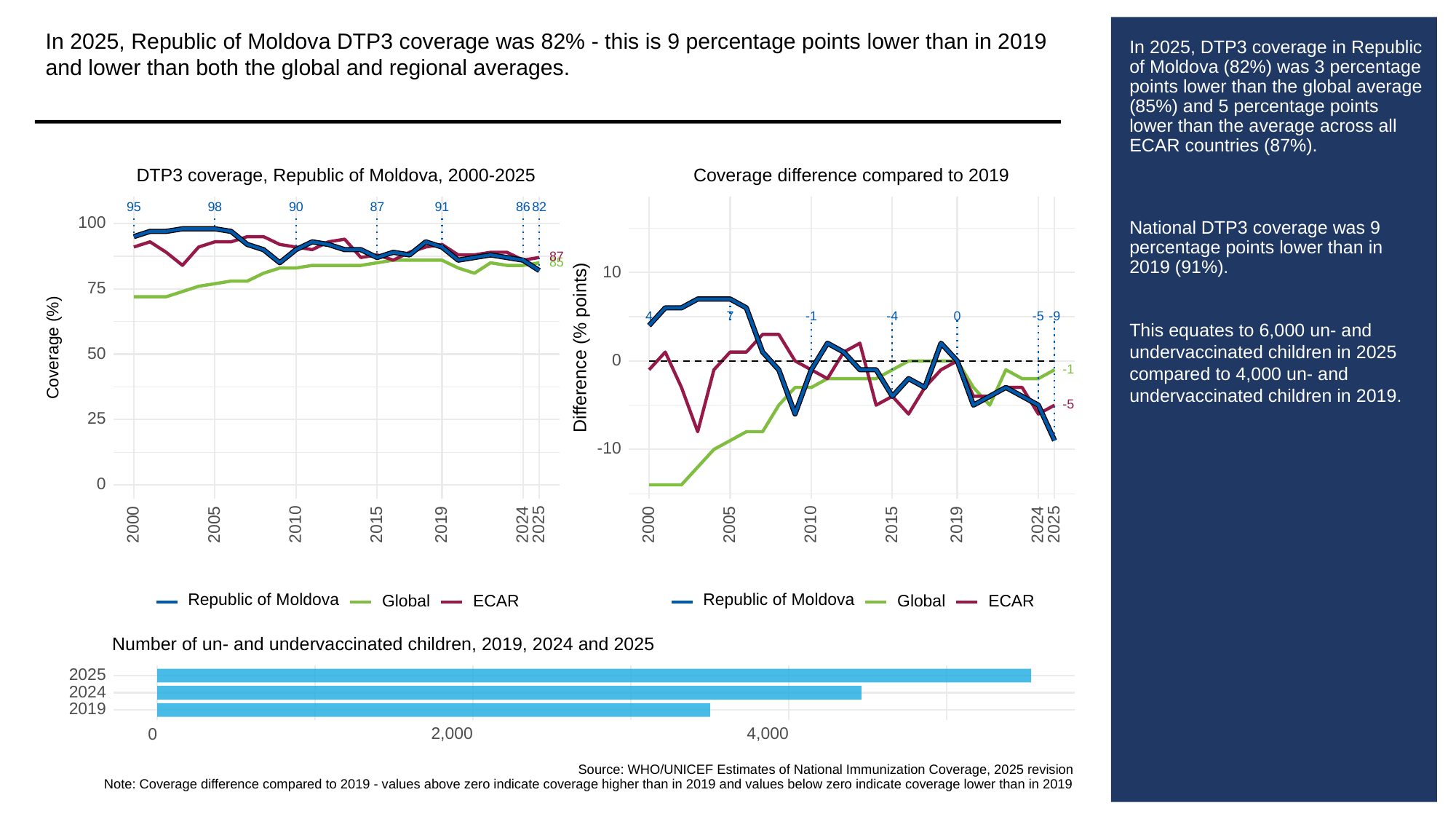

In 2025, Republic of Moldova DTP3 coverage was 82% - this is 9 percentage points lower than in 2019 and lower than both the global and regional averages.
# In 2025, DTP3 coverage in Republic of Moldova (82%) was 3 percentage points lower than the global average (85%) and 5 percentage points lower than the average across all ECAR countries (87%).

National DTP3 coverage was 9 percentage points lower than in 2019 (91%).

This equates to 6,000 un- and undervaccinated children in 2025 compared to 4,000 un- and undervaccinated children in 2019.

DTP3 coverage, Republic of Moldova, 2000-2025
Coverage difference compared to 2019

95
98
90
87
91
86
82
100

87

85

10

75

0
-9
-1
-5
4
-4
7

Difference (% points)
Coverage (%)
50

0

-1

-5

25

-10

0

2000
2005
2010
2015
2019
2024
2025
2000
2005
2010
2015
2019
2024
2025
Republic of Moldova
Republic of Moldova
Global
ECAR
Global
ECAR

Number of un- and undervaccinated children, 2019, 2024 and 2025

2025

2024

2019

2,000
4,000
0
Source: WHO/UNICEF Estimates of National Immunization Coverage, 2025 revision
Note: Coverage difference compared to 2019 - values above zero indicate coverage higher than in 2019 and values below zero indicate coverage lower than in 2019